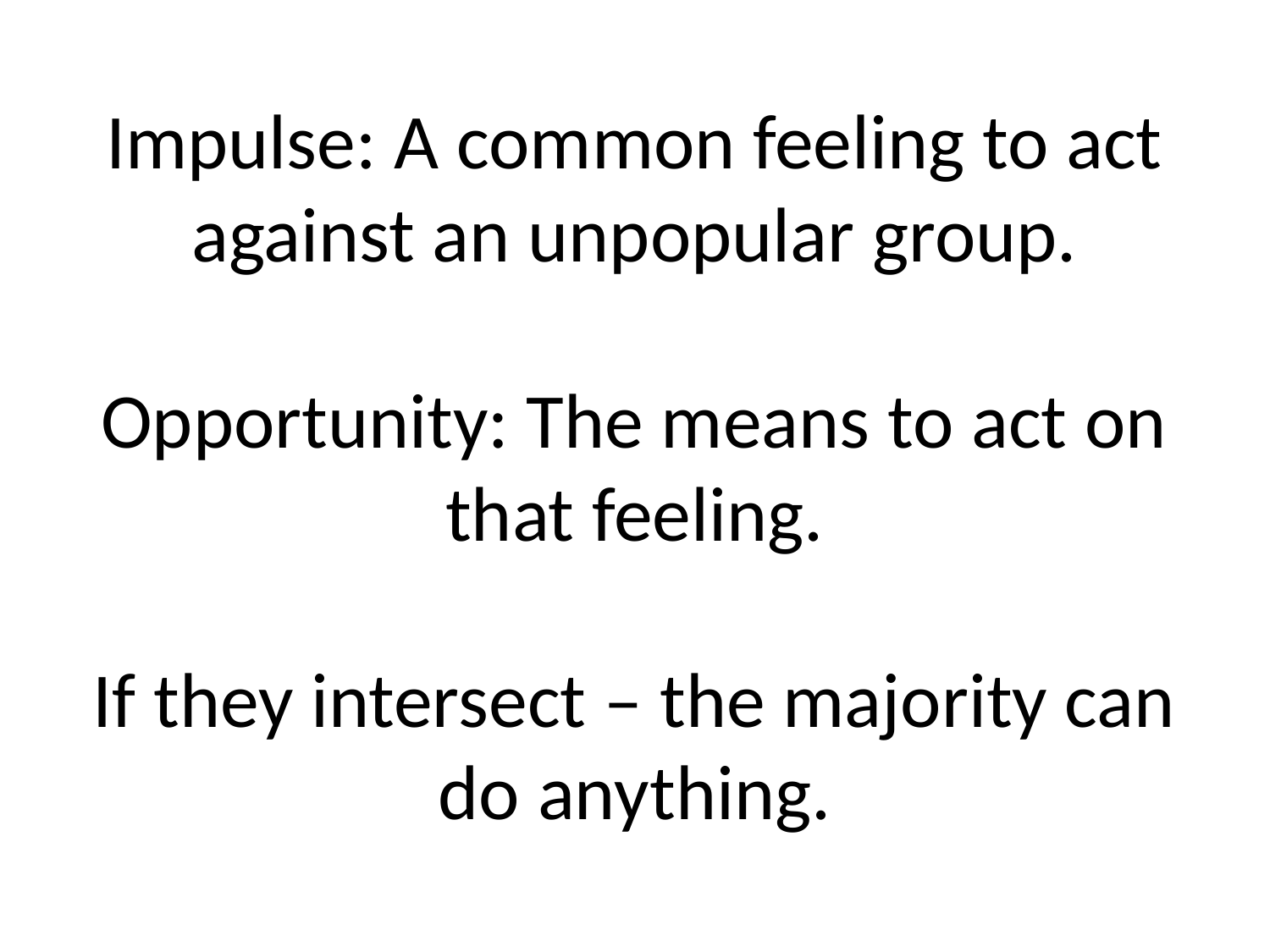

# Impulse: A common feeling to act against an unpopular group. Opportunity: The means to act on that feeling. If they intersect – the majority can do anything.